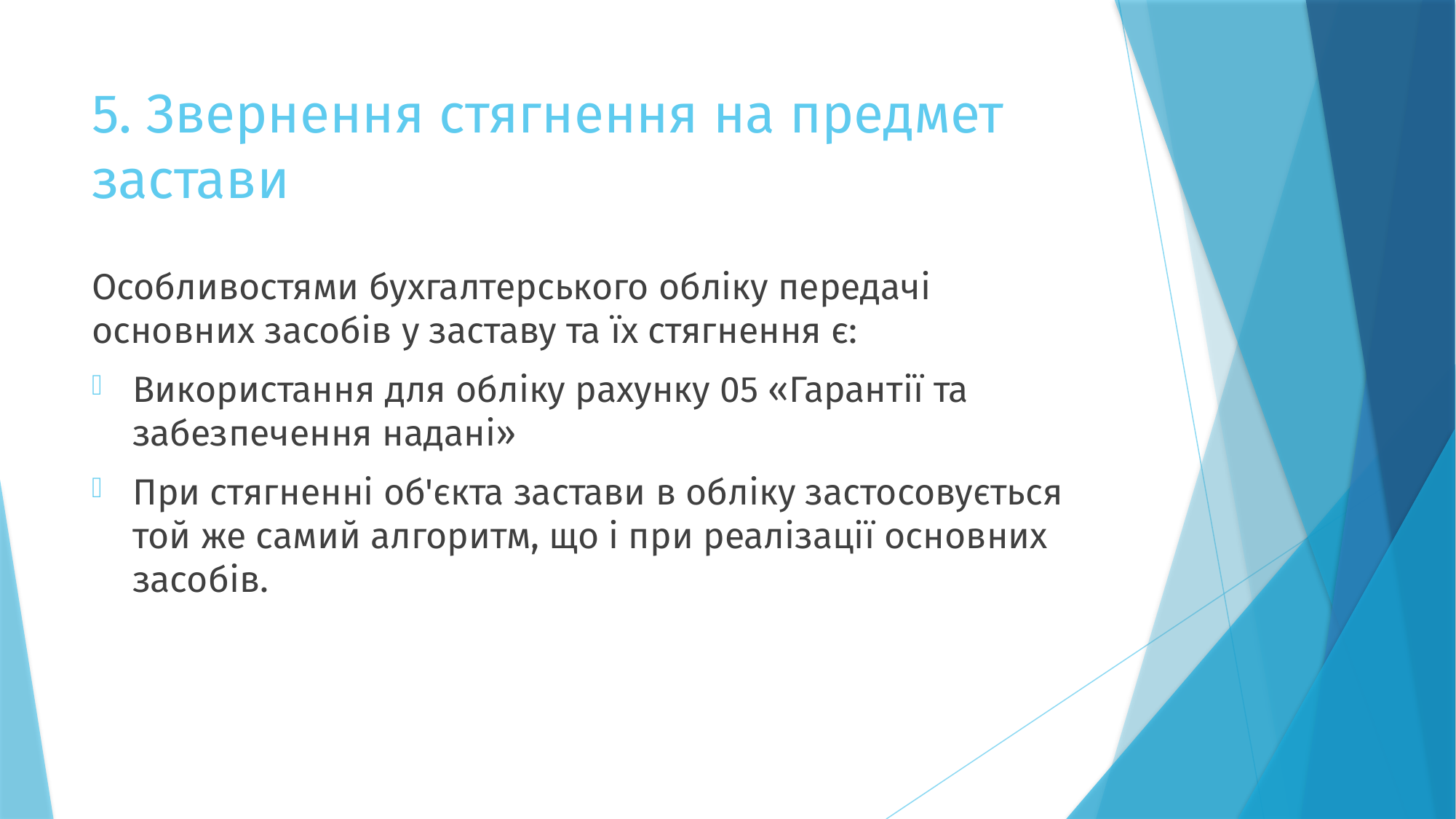

# 5. Звернення стягнення на предмет застави
Особливостями бухгалтерського обліку передачі основних засобів у заставу та їх стягнення є:
Використання для обліку рахунку 05 «Гарантії та забезпечення надані»
При стягненні об'єкта застави в обліку застосовується той же самий алгоритм, що і при реалізації основних засобів.